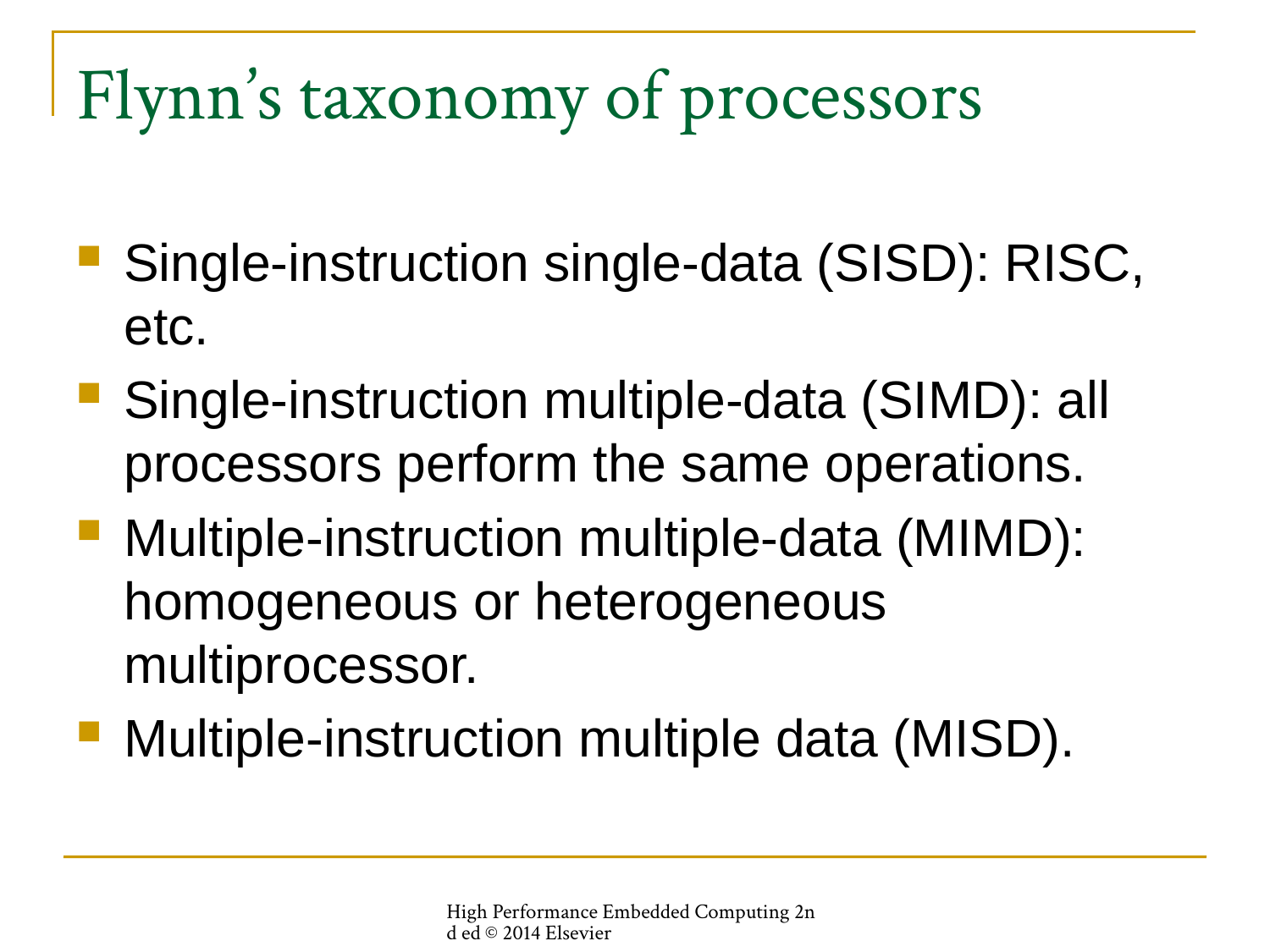

# Flynn’s taxonomy of processors
Single-instruction single-data (SISD): RISC, etc.
Single-instruction multiple-data (SIMD): all processors perform the same operations.
Multiple-instruction multiple-data (MIMD): homogeneous or heterogeneous multiprocessor.
Multiple-instruction multiple data (MISD).
High Performance Embedded Computing 2nd ed © 2014 Elsevier